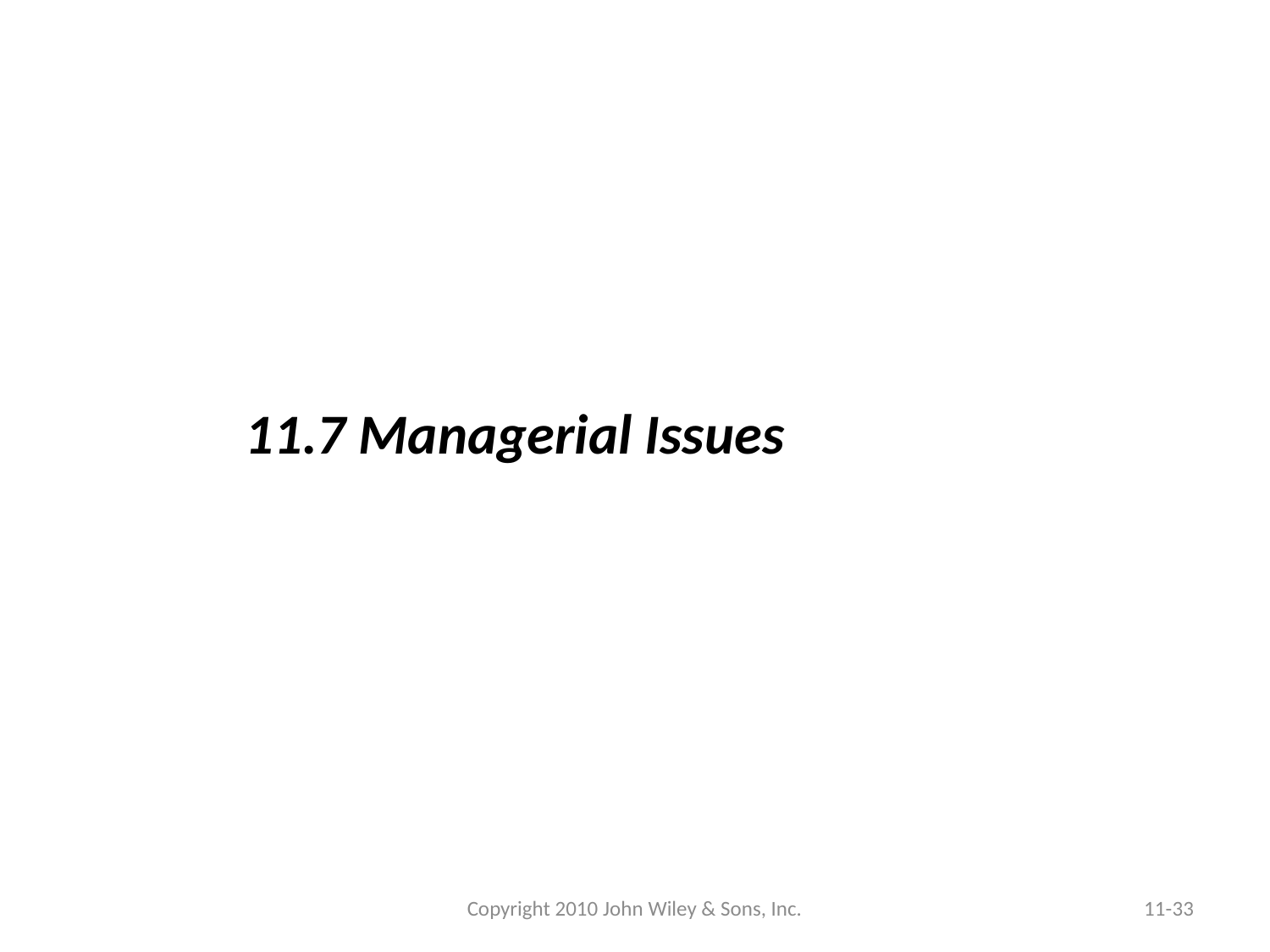

11.7 Managerial Issues
Copyright 2010 John Wiley & Sons, Inc.
11-33